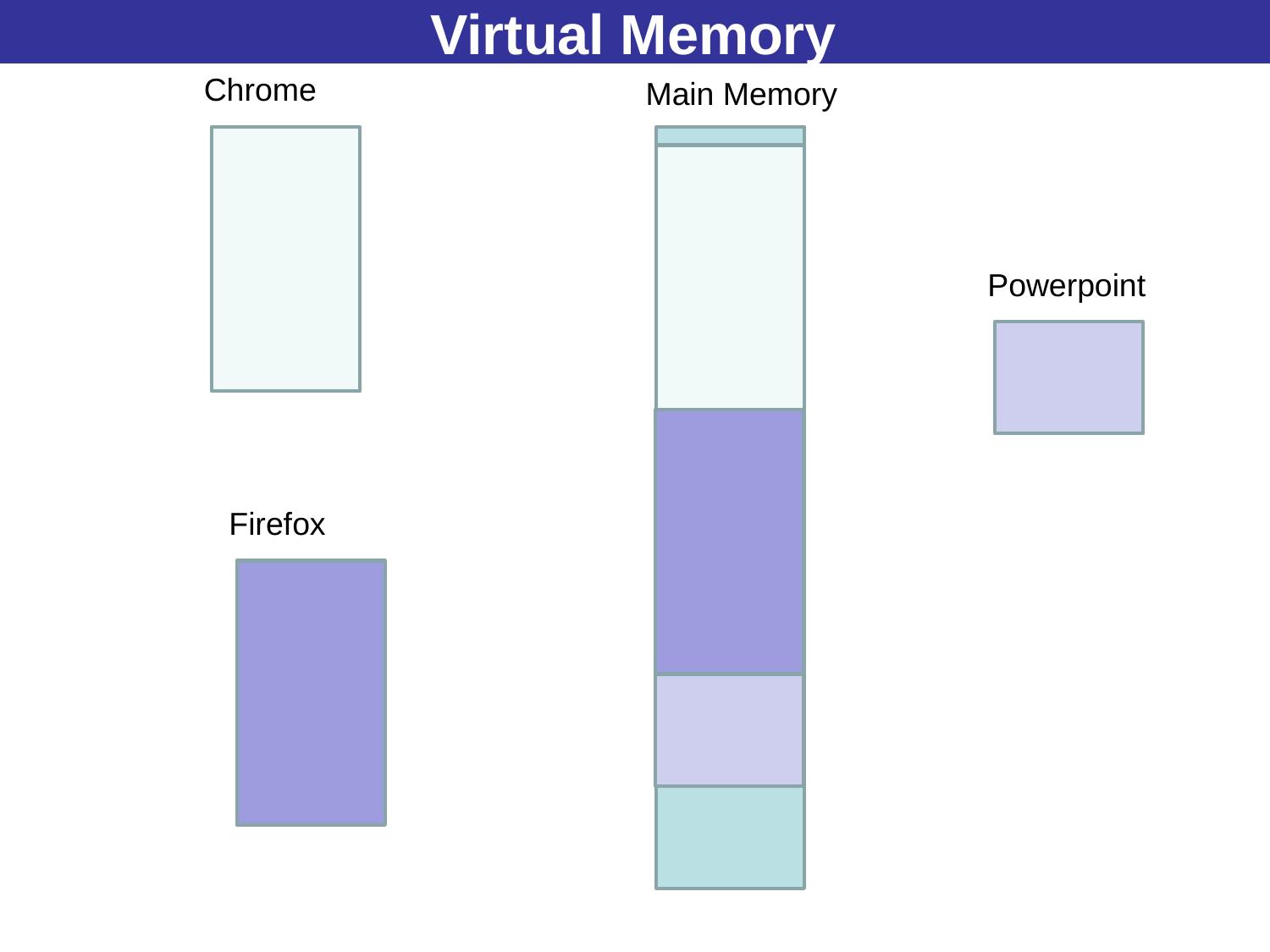

# Virtual Memory
Chrome
Main Memory

Powerpoint

Firefox